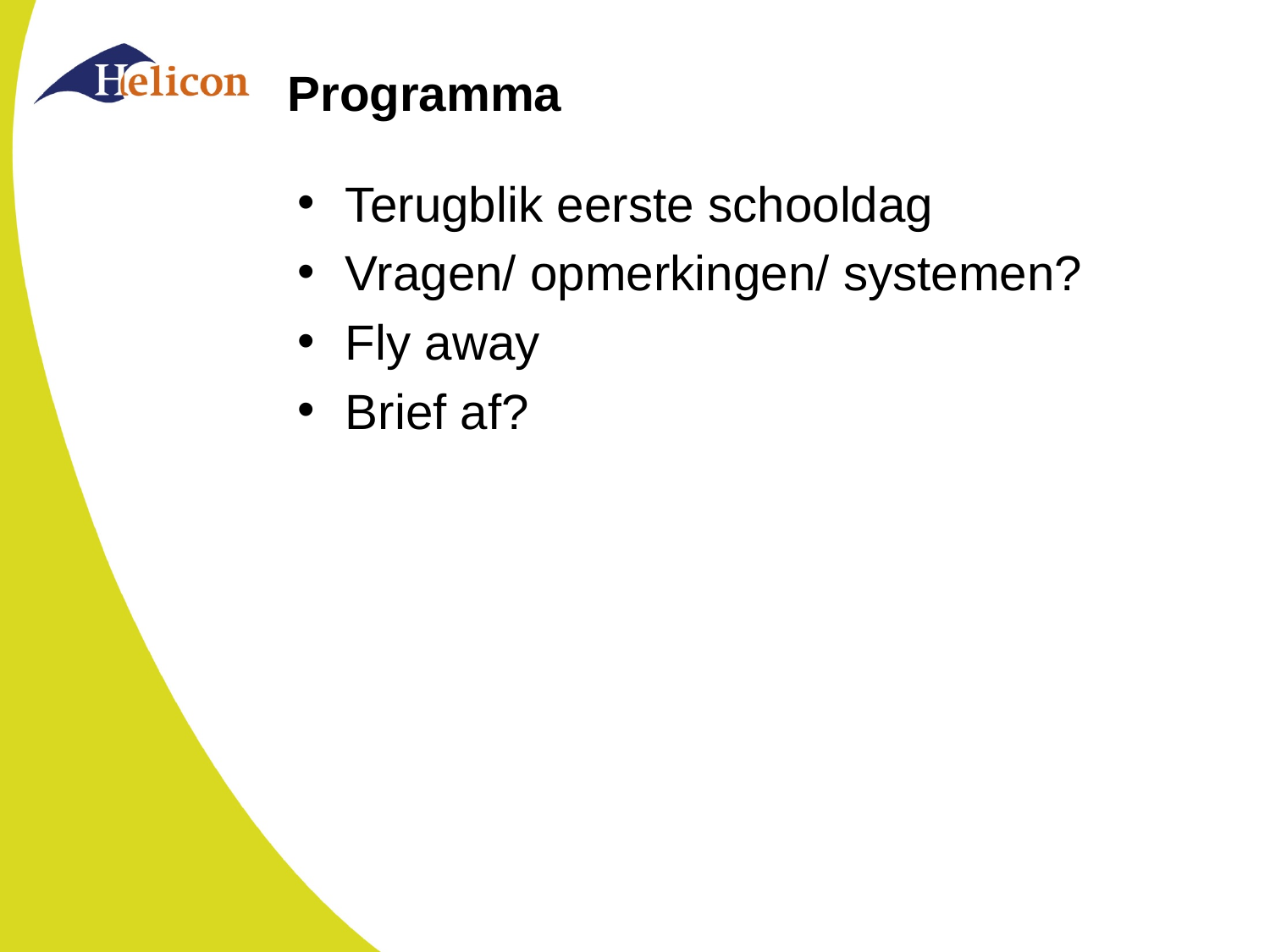

# Programma
Terugblik eerste schooldag
Vragen/ opmerkingen/ systemen?
Fly away
Brief af?